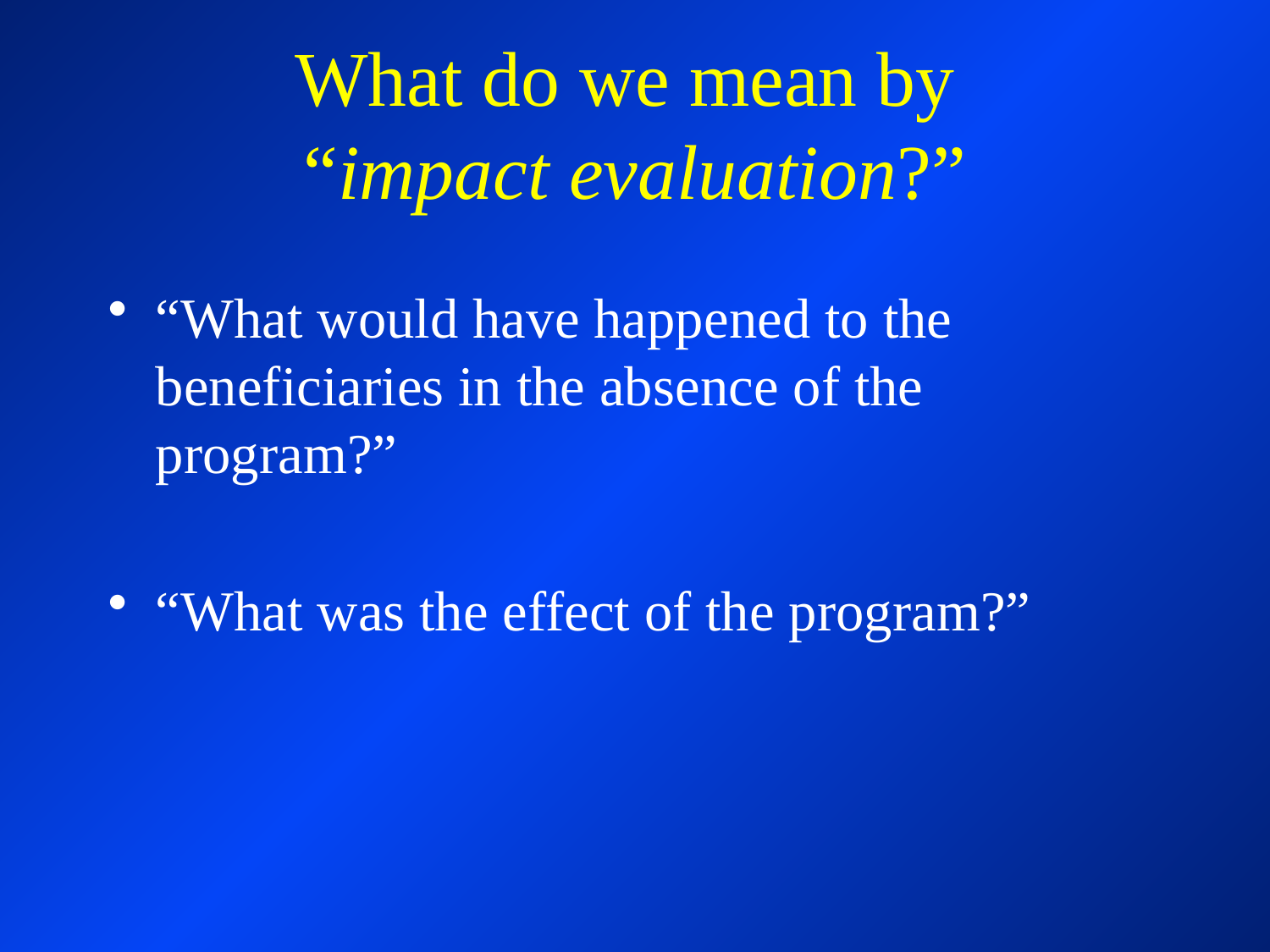

# What do we mean by “impact evaluation?”
“What would have happened to the beneficiaries in the absence of the program?”

“What was the effect of the program?”